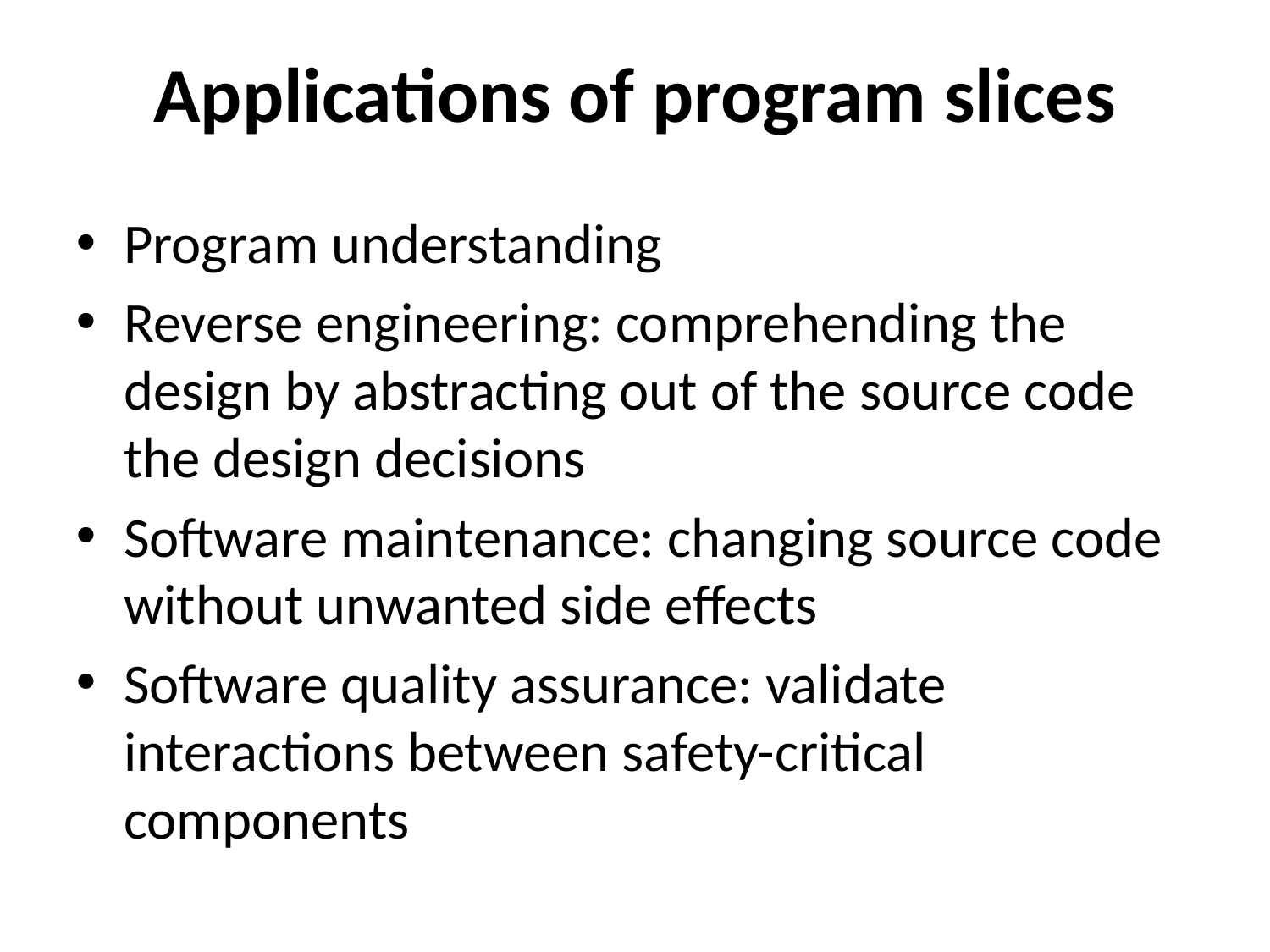

Applications of program slices
Program understanding
Reverse engineering: comprehending the design by abstracting out of the source code the design decisions
Software maintenance: changing source code without unwanted side effects
Software quality assurance: validate interactions between safety-critical components